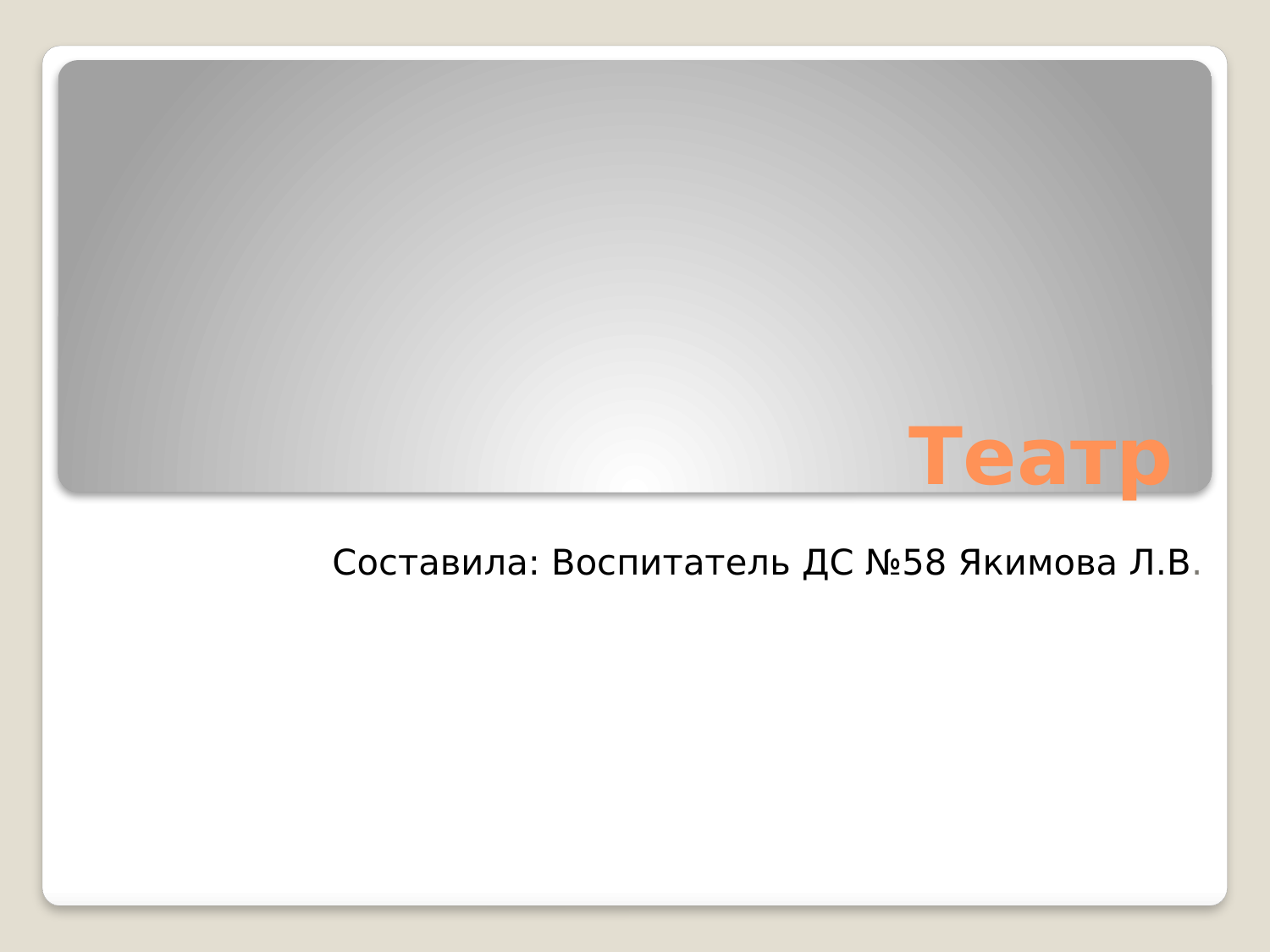

# Театр
Составила: Воспитатель ДС №58 Якимова Л.В.